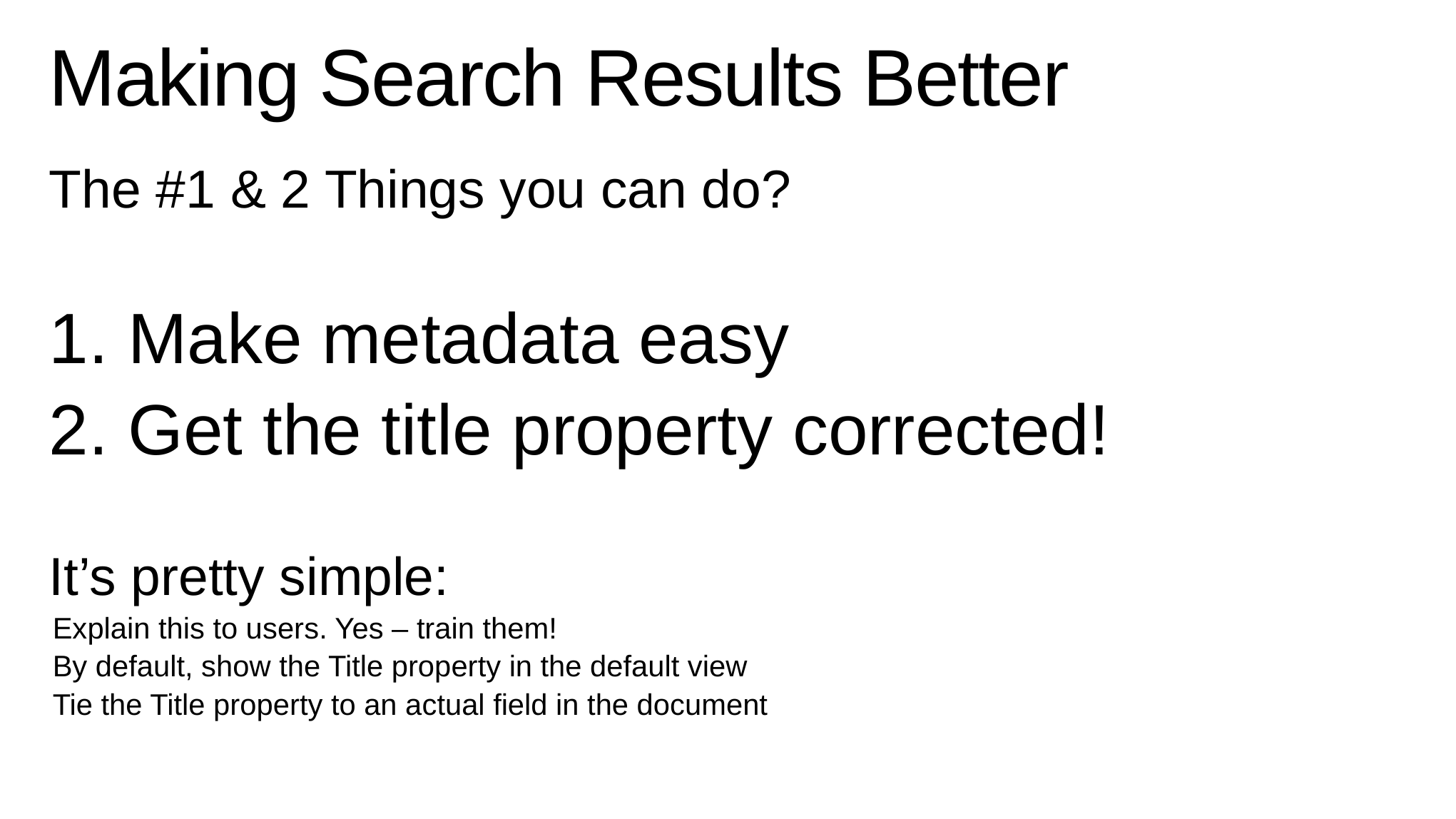

# Making Search Results Better
The #1 & 2 Things you can do?

1. Make metadata easy
2. Get the title property corrected!

It’s pretty simple:
Explain this to users. Yes – train them!
By default, show the Title property in the default view
Tie the Title property to an actual field in the document